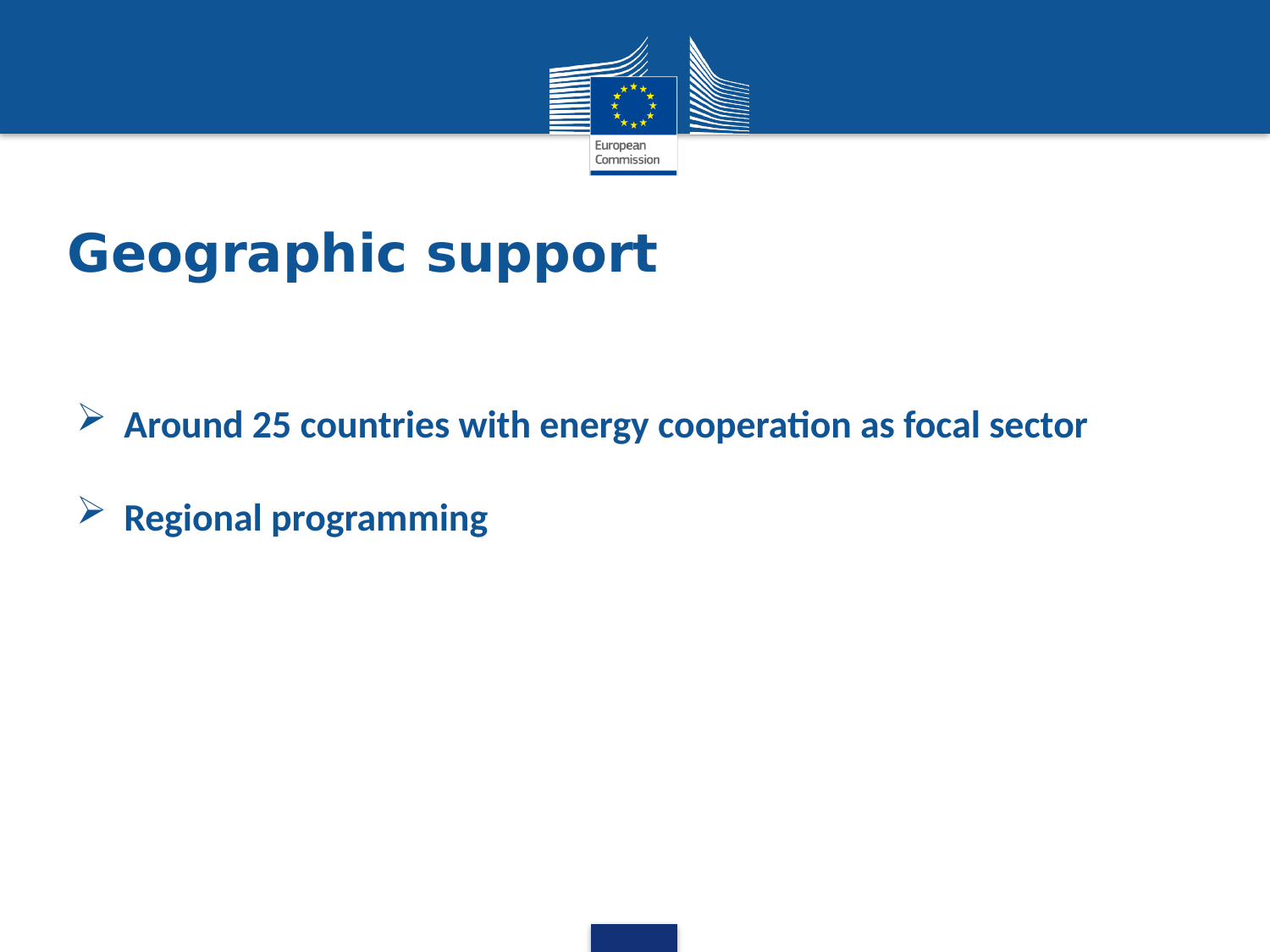

# Geographic support

Around 25 countries with energy cooperation as focal sector

Regional programming